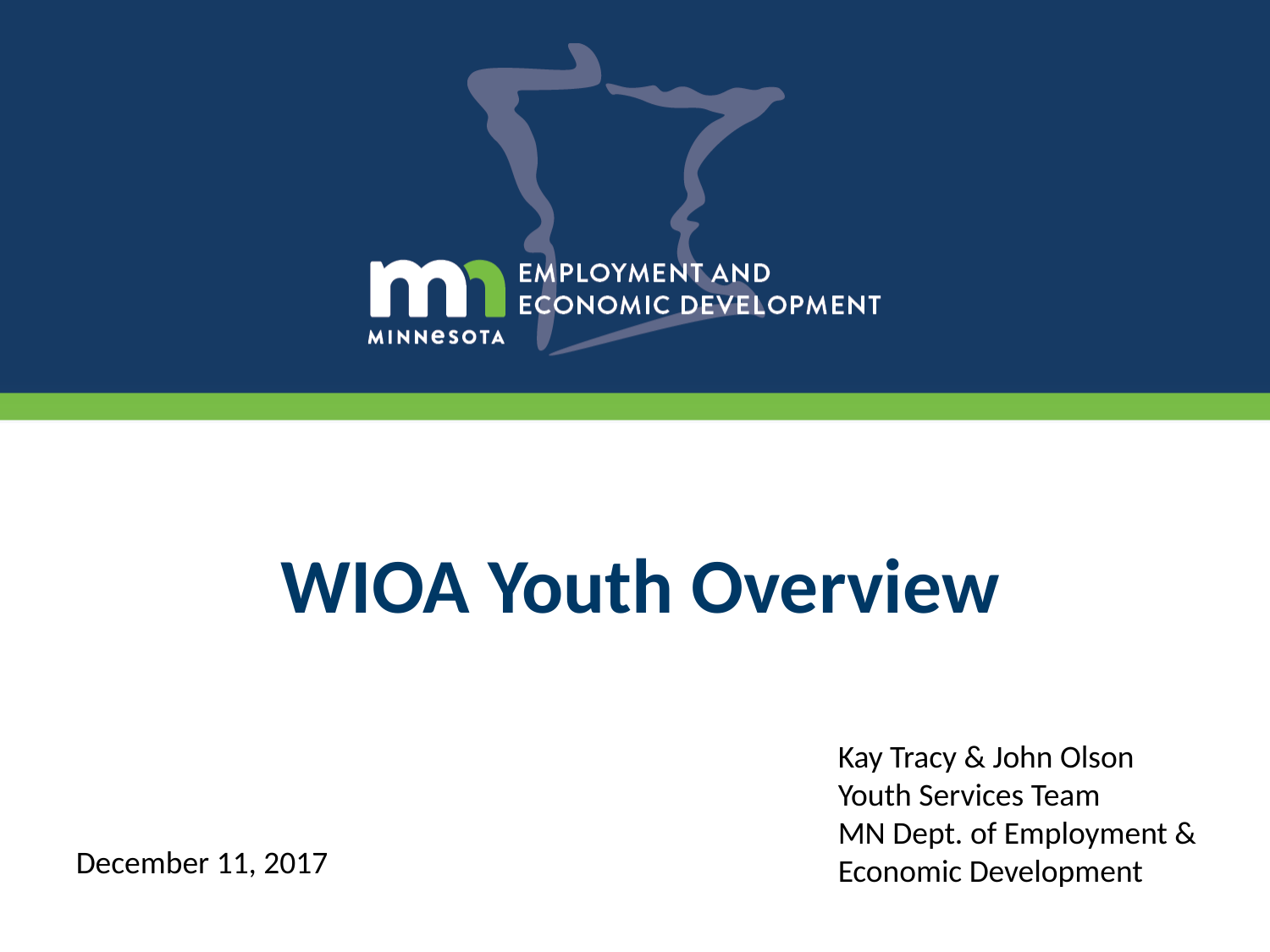

# WIOA Youth Overview
Kay Tracy & John Olson
Youth Services Team
MN Dept. of Employment & Economic Development
December 11, 2017